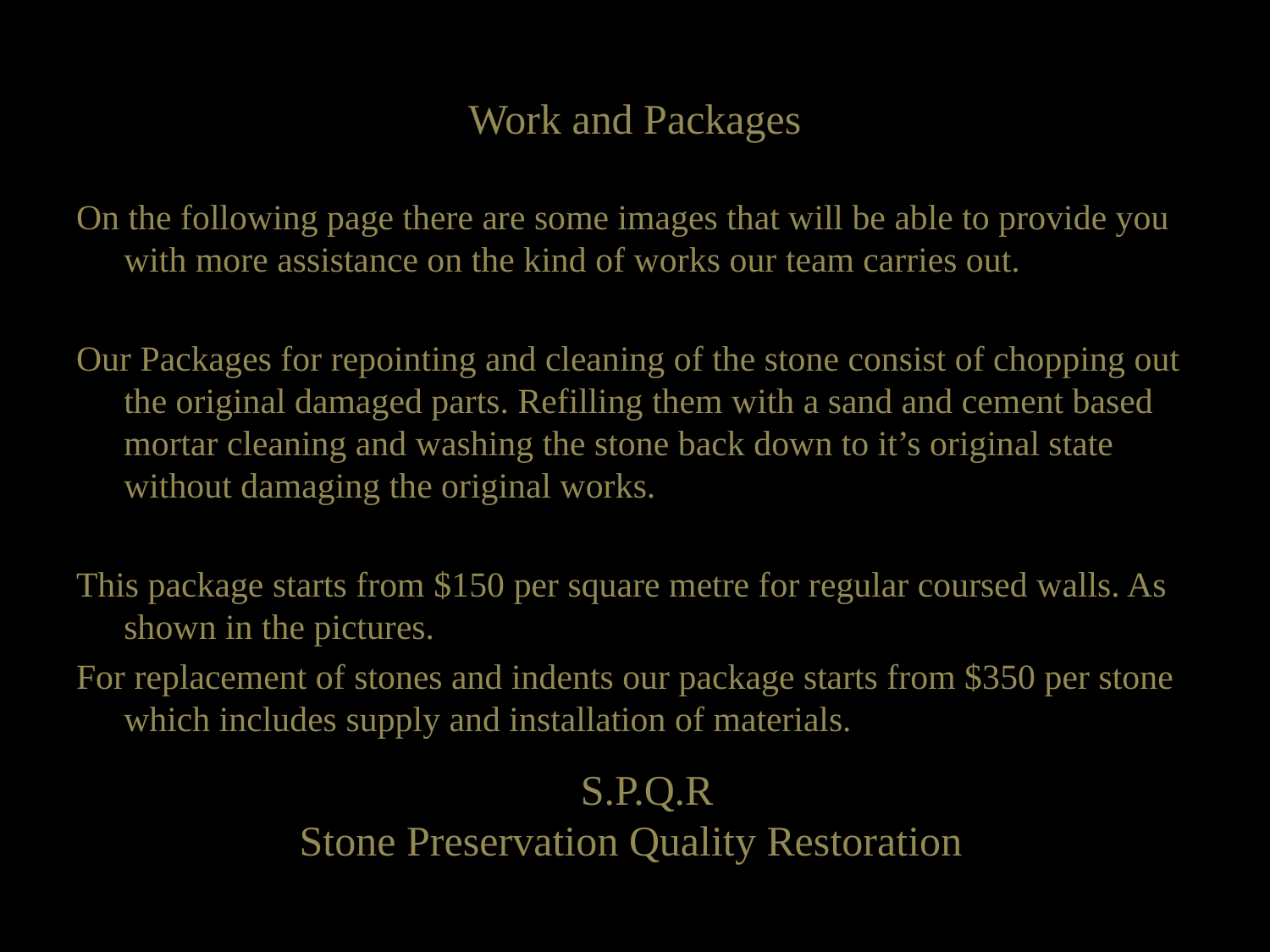

# Work and Packages
On the following page there are some images that will be able to provide you with more assistance on the kind of works our team carries out.

Our Packages for repointing and cleaning of the stone consist of chopping out the original damaged parts. Refilling them with a sand and cement based mortar cleaning and washing the stone back down to it’s original state without damaging the original works.

This package starts from $150 per square metre for regular coursed walls. As shown in the pictures.
For replacement of stones and indents our package starts from $350 per stone which includes supply and installation of materials.

0 S.P.Q.R
Stone Preservation Quality Restoration